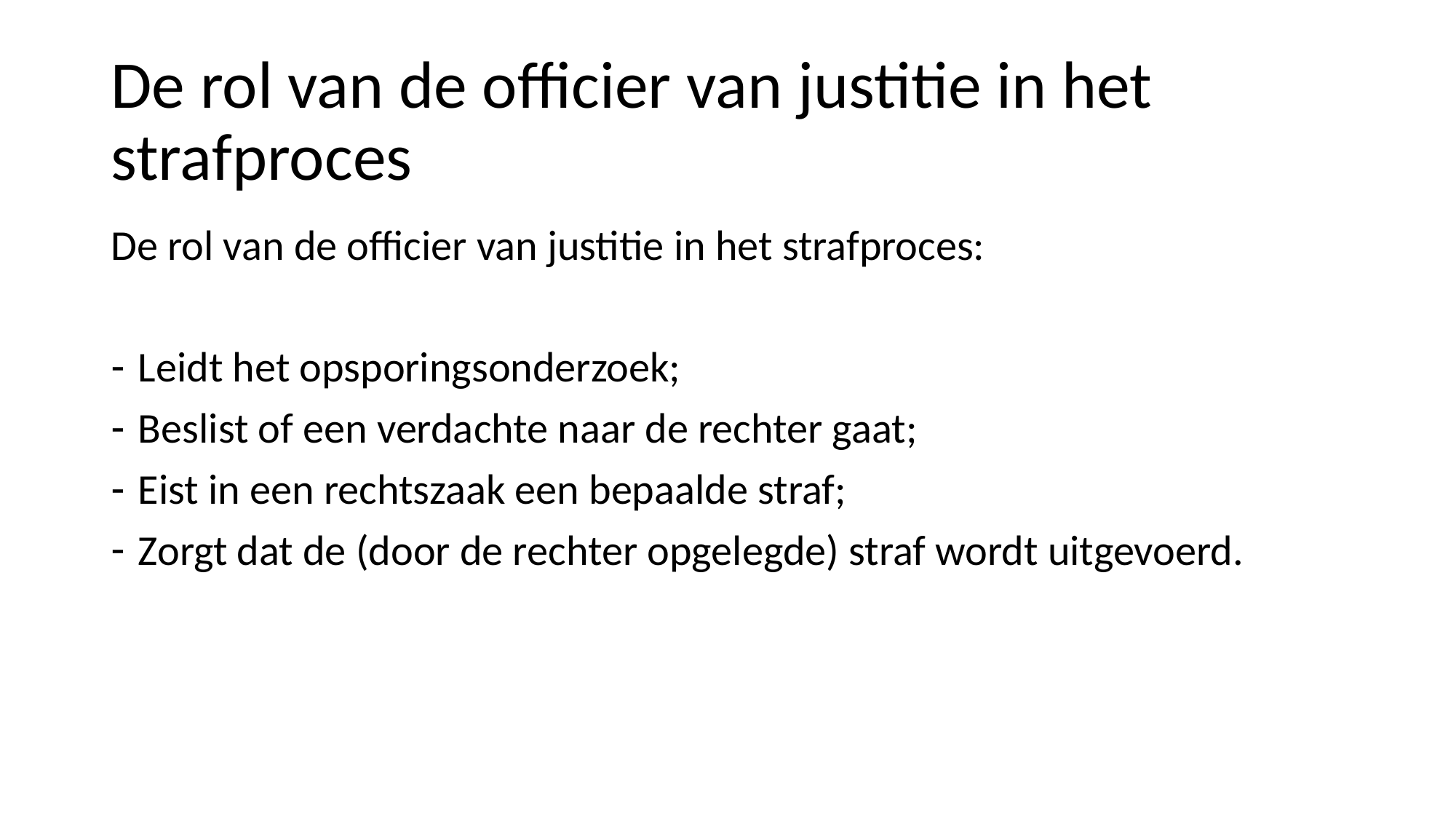

# De rol van de officier van justitie in het strafproces
De rol van de officier van justitie in het strafproces:

Leidt het opsporingsonderzoek;
Beslist of een verdachte naar de rechter gaat;
Eist in een rechtszaak een bepaalde straf;
Zorgt dat de (door de rechter opgelegde) straf wordt uitgevoerd.